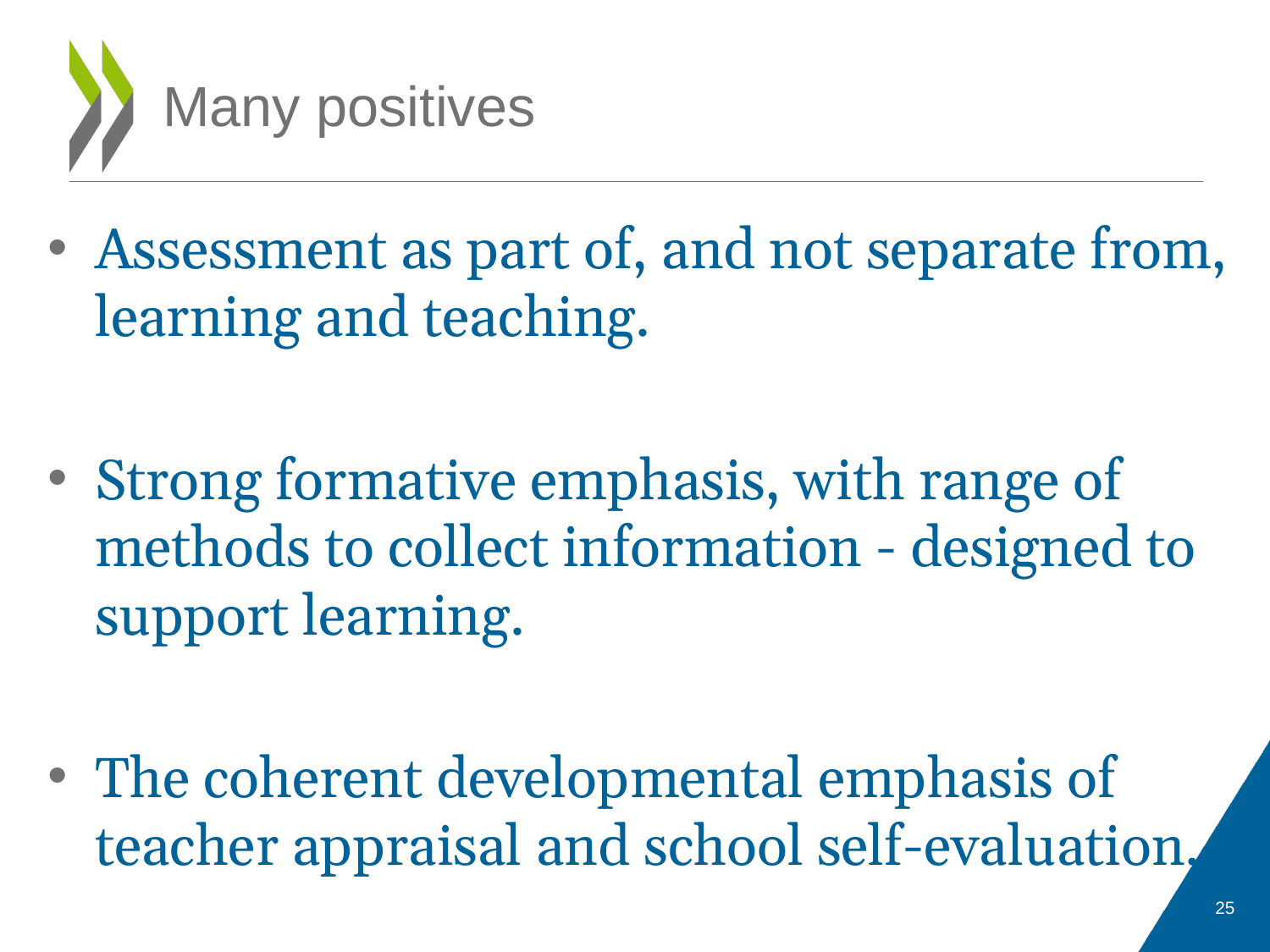

# Many positives
Assessment as part of, and not separate from, learning and teaching.

Strong formative emphasis, with range of methods to collect information - designed to support learning.

The coherent developmental emphasis of teacher appraisal and school self-evaluation..
25